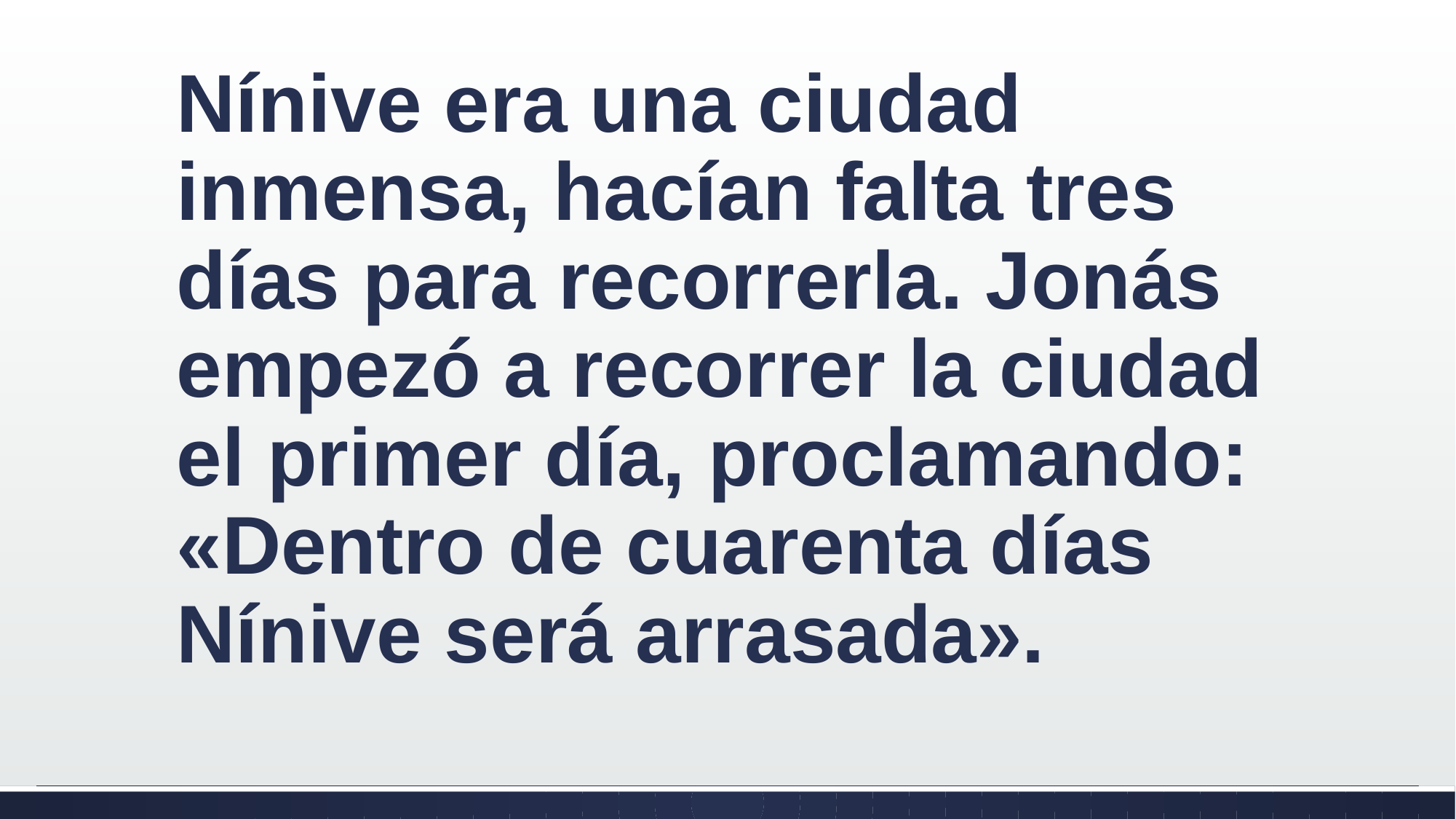

#
Nínive era una ciudad inmensa, hacían falta tres días para recorrerla. Jonás empezó a recorrer la ciudad el primer día, proclamando: «Dentro de cuarenta días Nínive será arrasada».